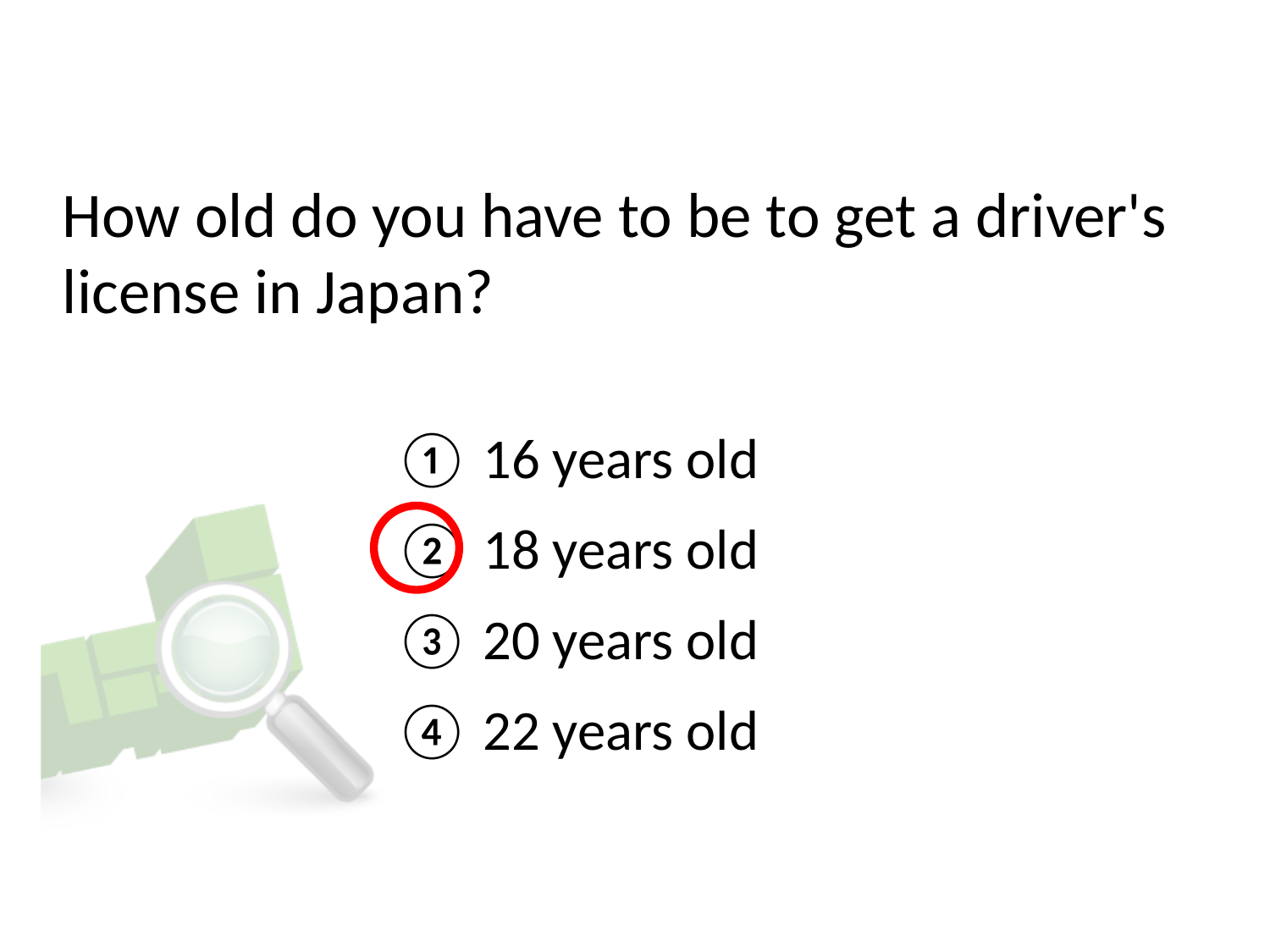

# How old do you have to be to get a driver's license in Japan?
① 16 years old
② 18 years old
③ 20 years old
④ 22 years old